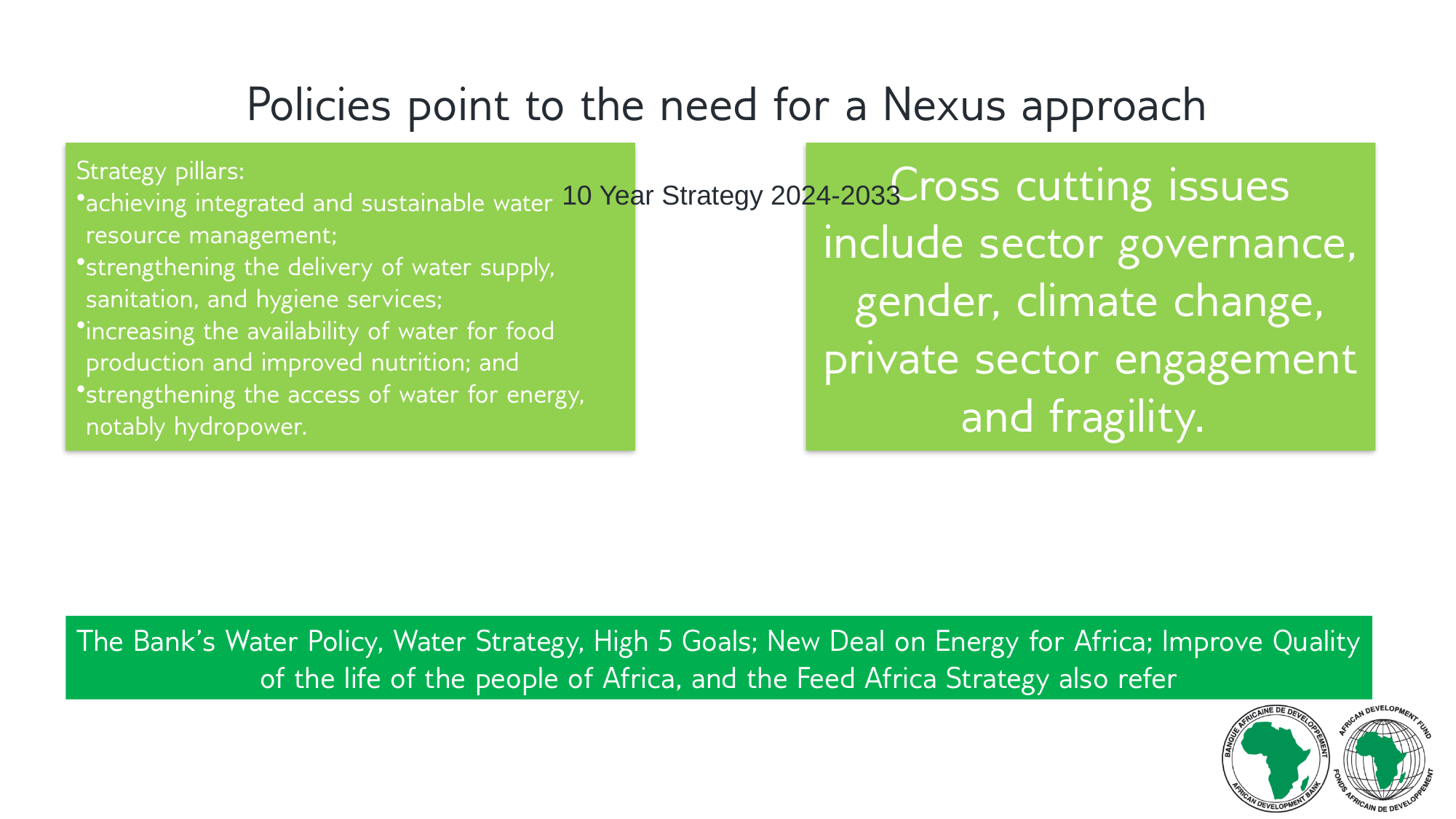

# Policies point to the need for a Nexus approach
Strategy pillars:
strengthening the delivery of water supply, sanitation, and hygiene services;
increasing the availability of water for food production and improved nutrition; and
strengthening the access of water for energy, notably hydropower.
Cross cutting issues include sector governance, gender, climate change, private sector engagement and fragility.
10 Year Strategy 2024-2033
The Bank’s Water Policy, Water Strategy, High 5 Goals; New Deal on Energy for Africa; Improve Quality of the life of the people of Africa, and the Feed Africa Strategy also refer